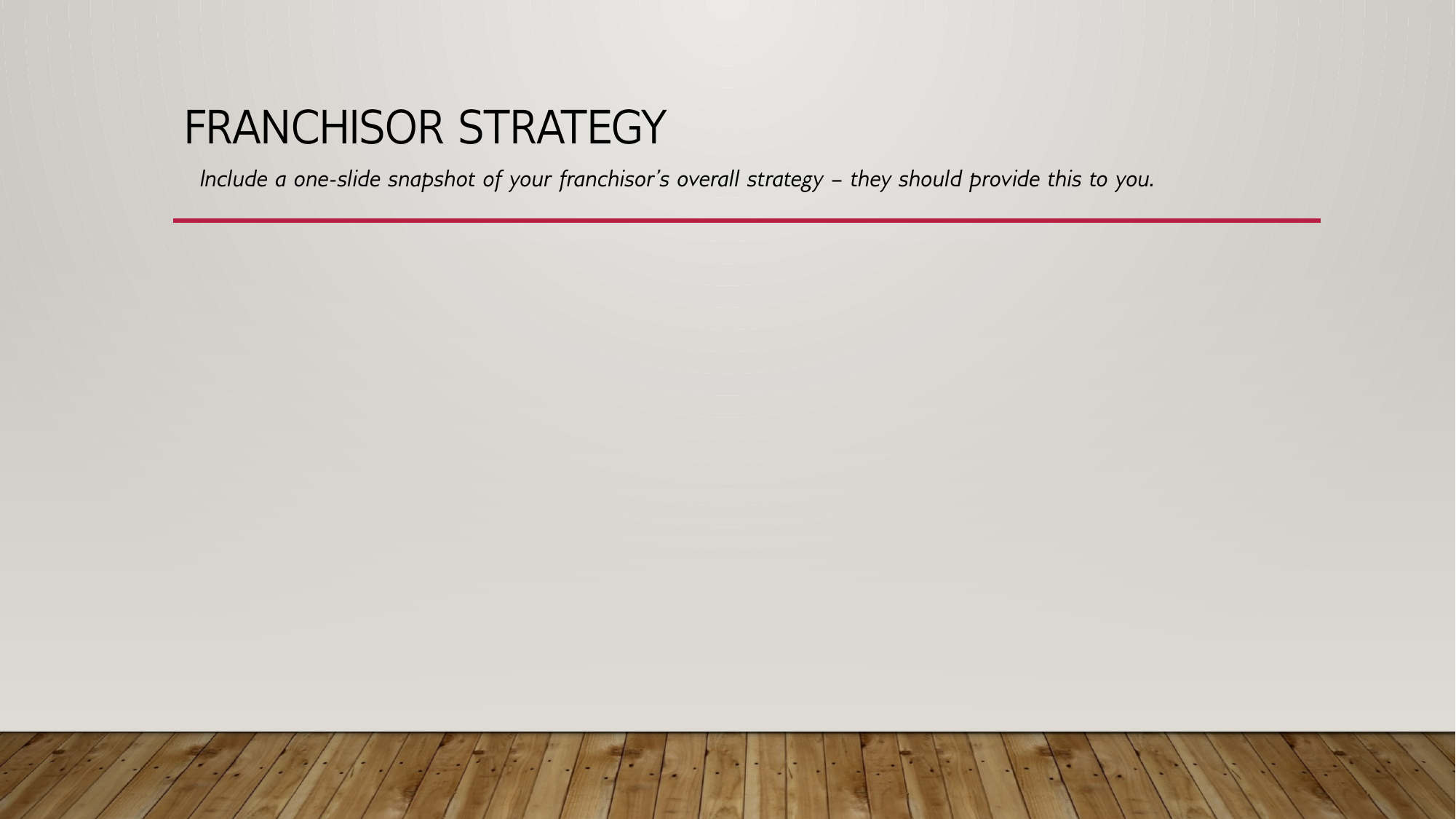

# Franchisor strategy
Include a one-slide snapshot of your franchisor’s overall strategy – they should provide this to you.